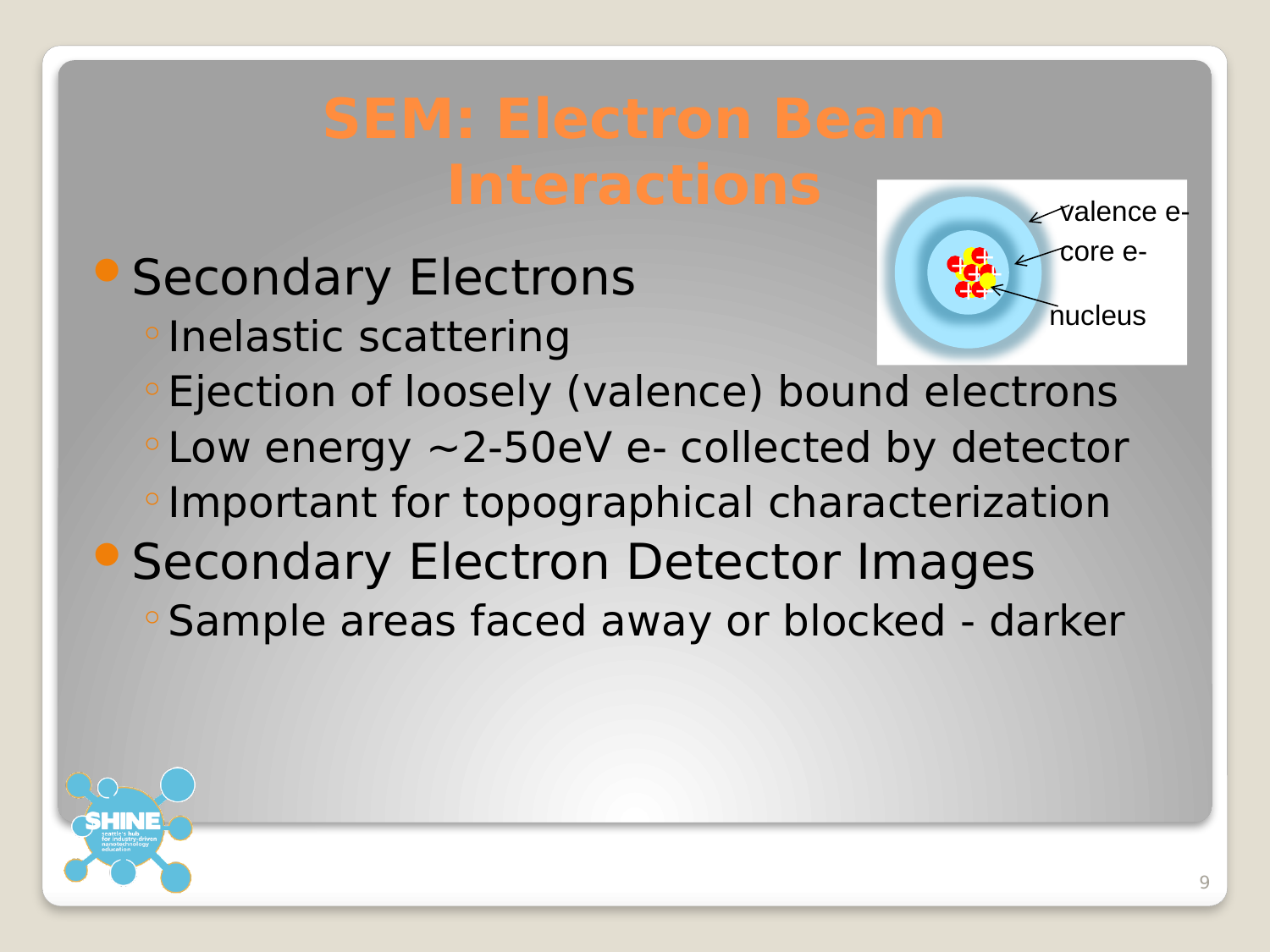

# SEM: Electron Beam Interactions

valence e-

+
+

+
+

+

+
core e-
nucleus
Secondary Electrons
Inelastic scattering
Ejection of loosely (valence) bound electrons
Low energy ~2-50eV e- collected by detector
Important for topographical characterization
Secondary Electron Detector Images
Sample areas faced away or blocked - darker

9